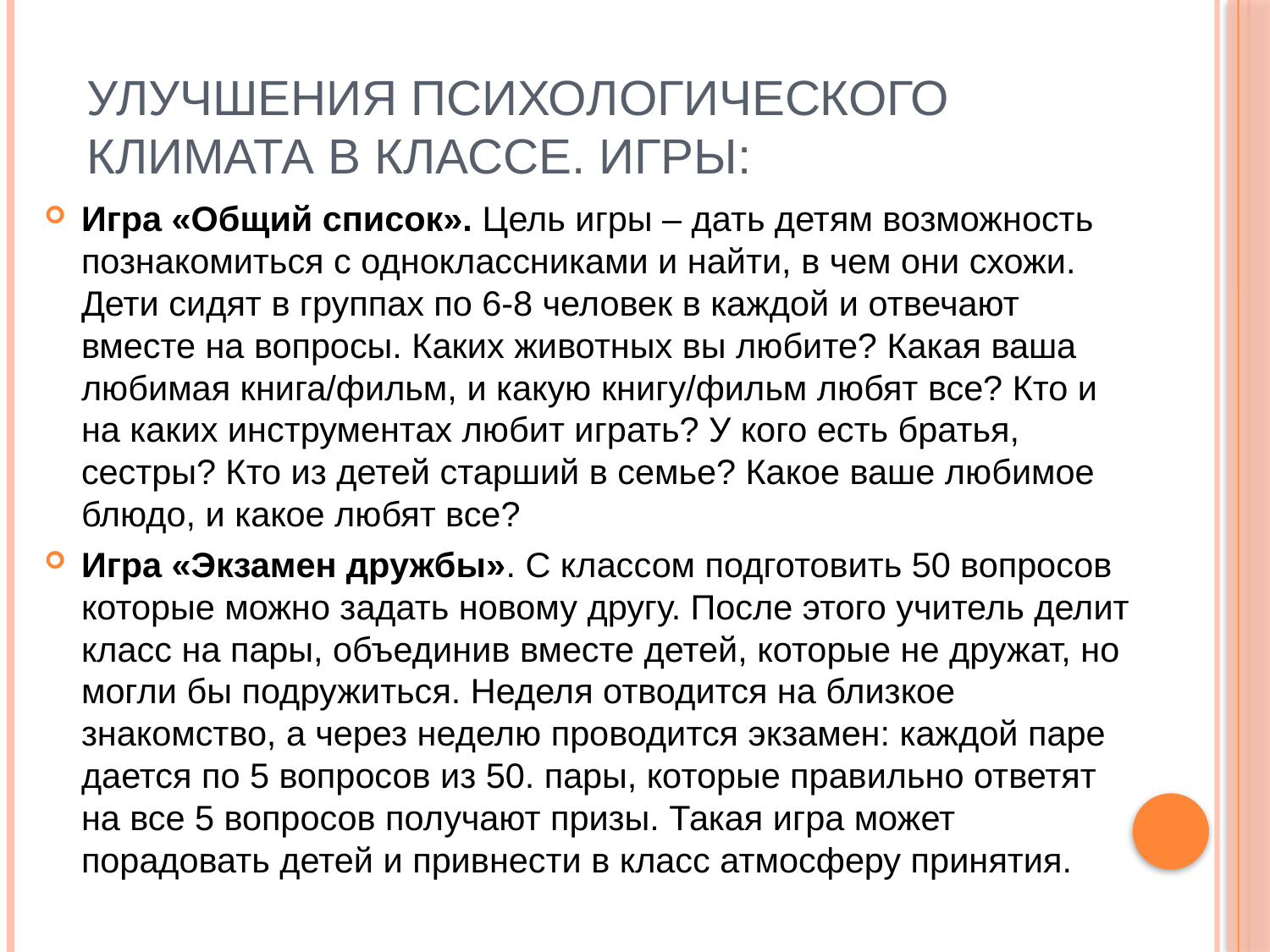

# Улучшения психологического климата в классе. Игры:
Игра «Общий список». Цель игры – дать детям возможность познакомиться с одноклассниками и найти, в чем они схожи. Дети сидят в группах по 6-8 человек в каждой и отвечают вместе на вопросы. Каких животных вы любите? Какая ваша любимая книга/фильм, и какую книгу/фильм любят все? Кто и на каких инструментах любит играть? У кого есть братья, сестры? Кто из детей старший в семье? Какое ваше любимое блюдо, и какое любят все?
Игра «Экзамен дружбы». С классом подготовить 50 вопросов которые можно задать новому другу. После этого учитель делит класс на пары, объединив вместе детей, которые не дружат, но могли бы подружиться. Неделя отводится на близкое знакомство, а через неделю проводится экзамен: каждой паре дается по 5 вопросов из 50. пары, которые правильно ответят на все 5 вопросов получают призы. Такая игра может порадовать детей и привнести в класс атмосферу принятия.